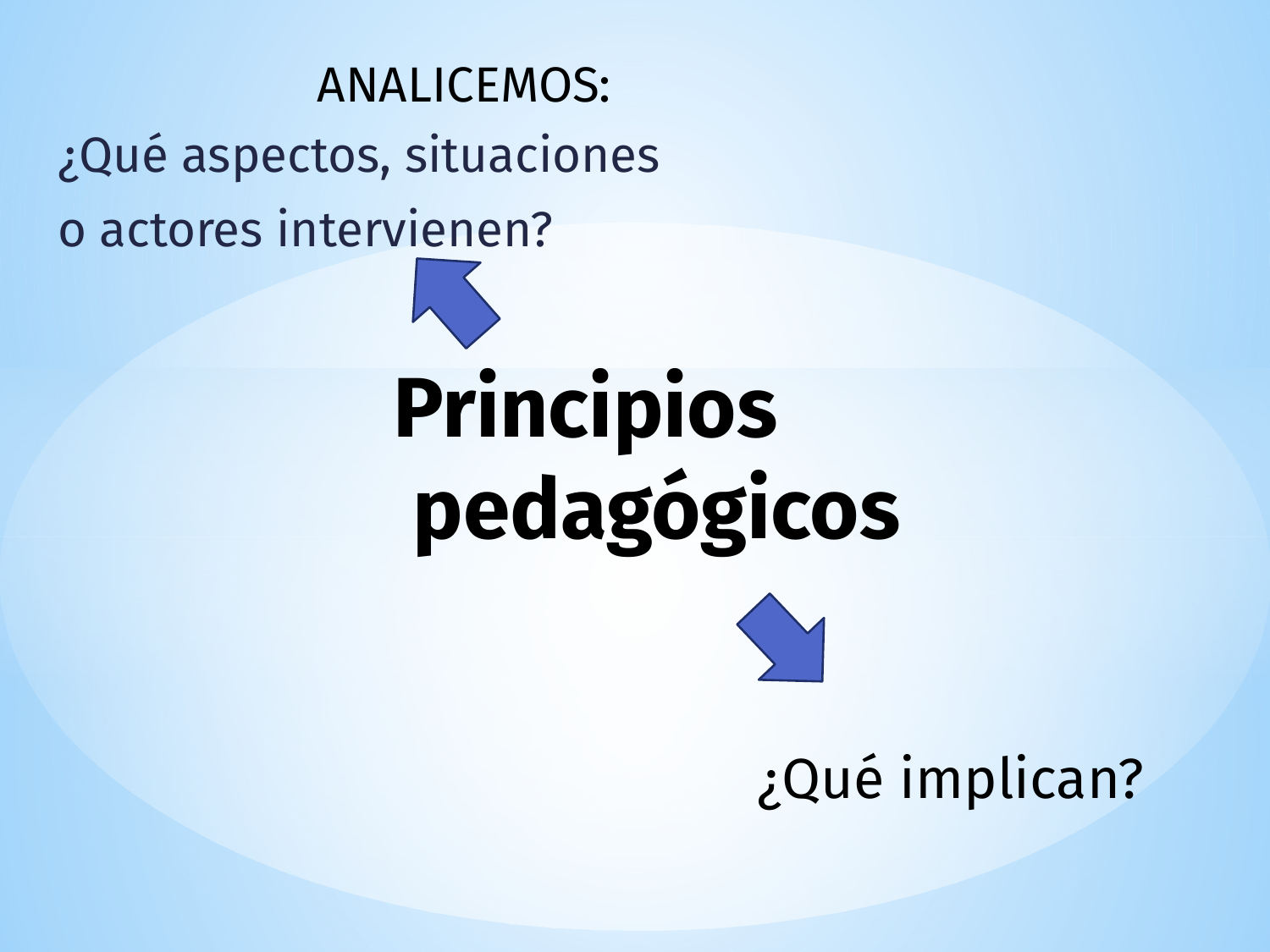

ANALICEMOS:
¿Qué aspectos, situaciones
o actores intervienen?

# Principios pedagógicos

¿Qué implican?